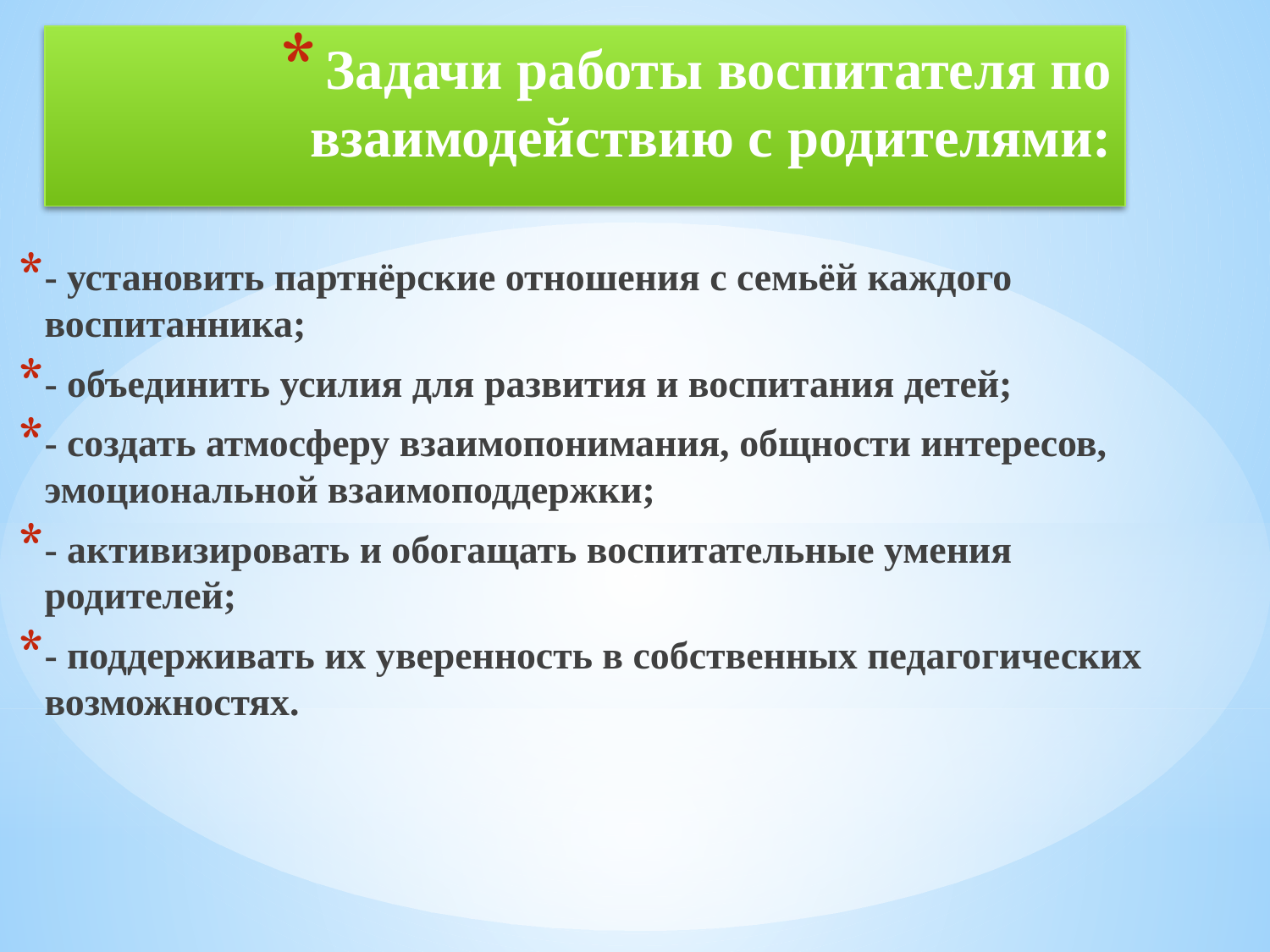

# Задачи работы воспитателя по взаимодействию с родителями:
- установить партнёрские отношения с семьёй каждого воспитанника;
- объединить усилия для развития и воспитания детей;
- создать атмосферу взаимопонимания, общности интересов, эмоциональной взаимоподдержки;
- активизировать и обогащать воспитательные умения родителей;
- поддерживать их уверенность в собственных педагогических возможностях.